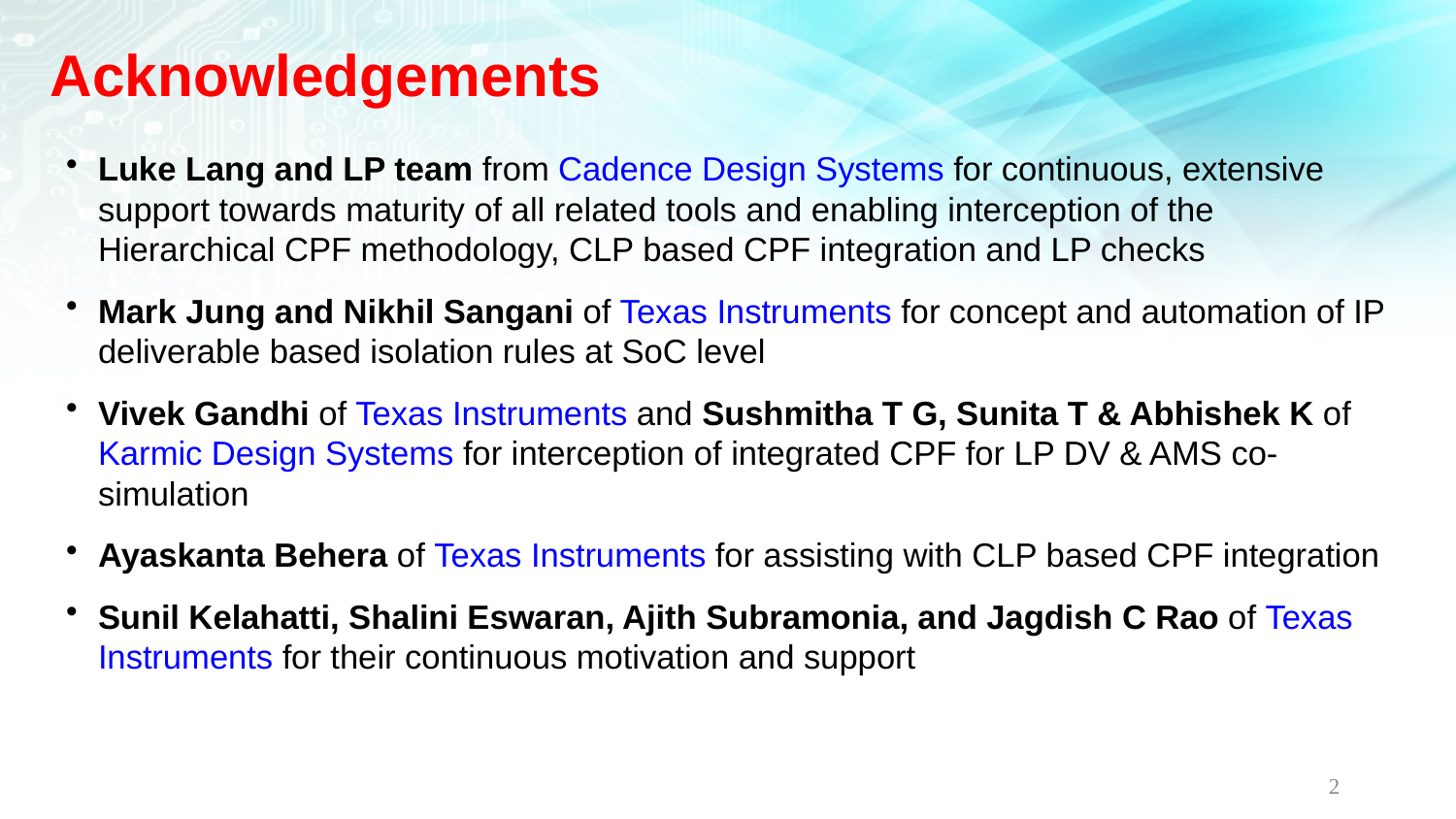

# Acknowledgements
Luke Lang and LP team from Cadence Design Systems for continuous, extensive support towards maturity of all related tools and enabling interception of the Hierarchical CPF methodology, CLP based CPF integration and LP checks
Mark Jung and Nikhil Sangani of Texas Instruments for concept and automation of IP deliverable based isolation rules at SoC level
Vivek Gandhi of Texas Instruments and Sushmitha T G, Sunita T & Abhishek K of Karmic Design Systems for interception of integrated CPF for LP DV & AMS co-simulation
Ayaskanta Behera of Texas Instruments for assisting with CLP based CPF integration
Sunil Kelahatti, Shalini Eswaran, Ajith Subramonia, and Jagdish C Rao of Texas Instruments for their continuous motivation and support
2